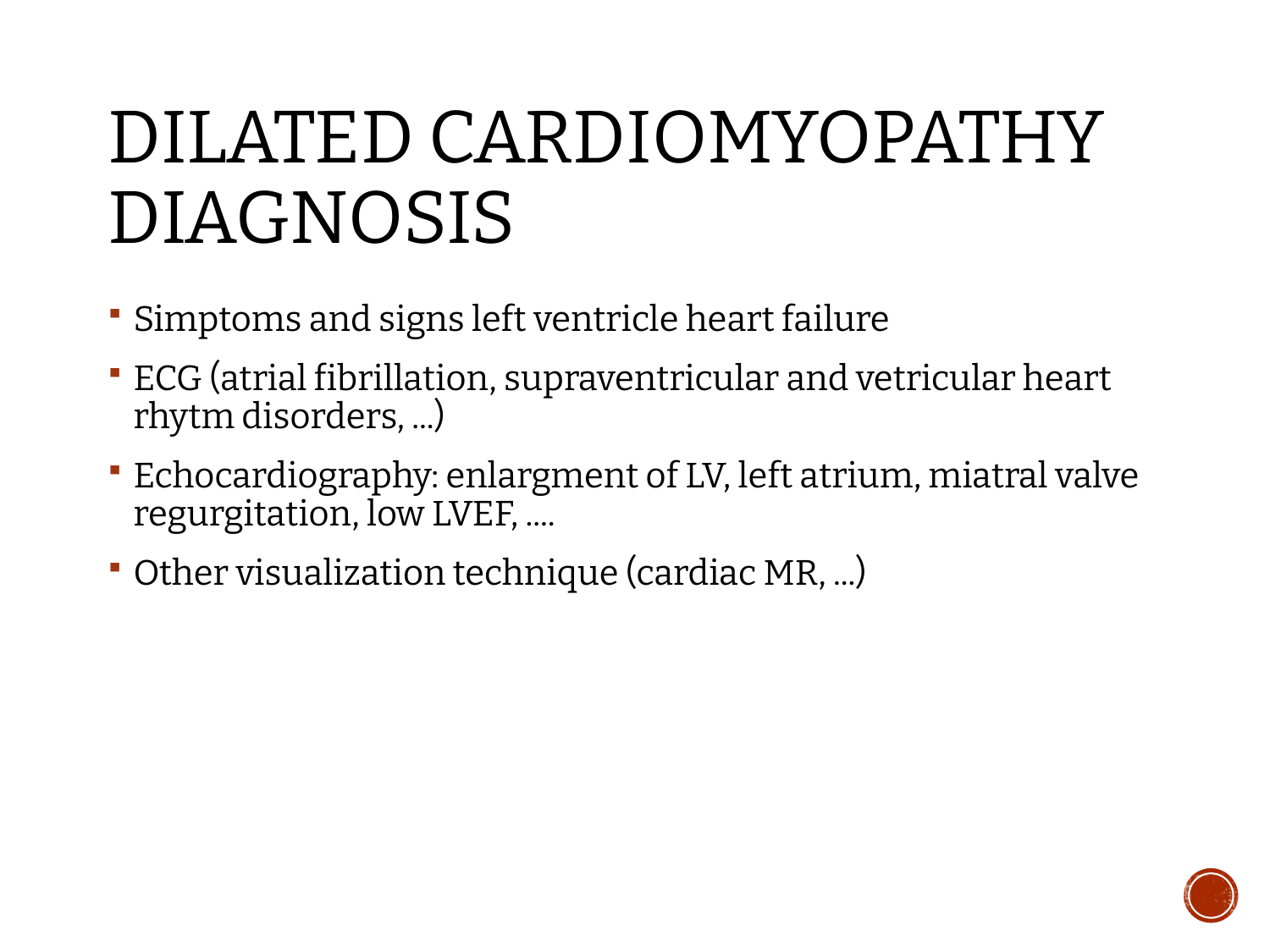

# Dilated cardiomyopathy diagnosis
Simptoms and signs left ventricle heart failure
ECG (atrial fibrillation, supraventricular and vetricular heart rhytm disorders, ...)
Echocardiography: enlargment of LV, left atrium, miatral valve regurgitation, low LVEF, ....
Other visualization technique (cardiac MR, ...)